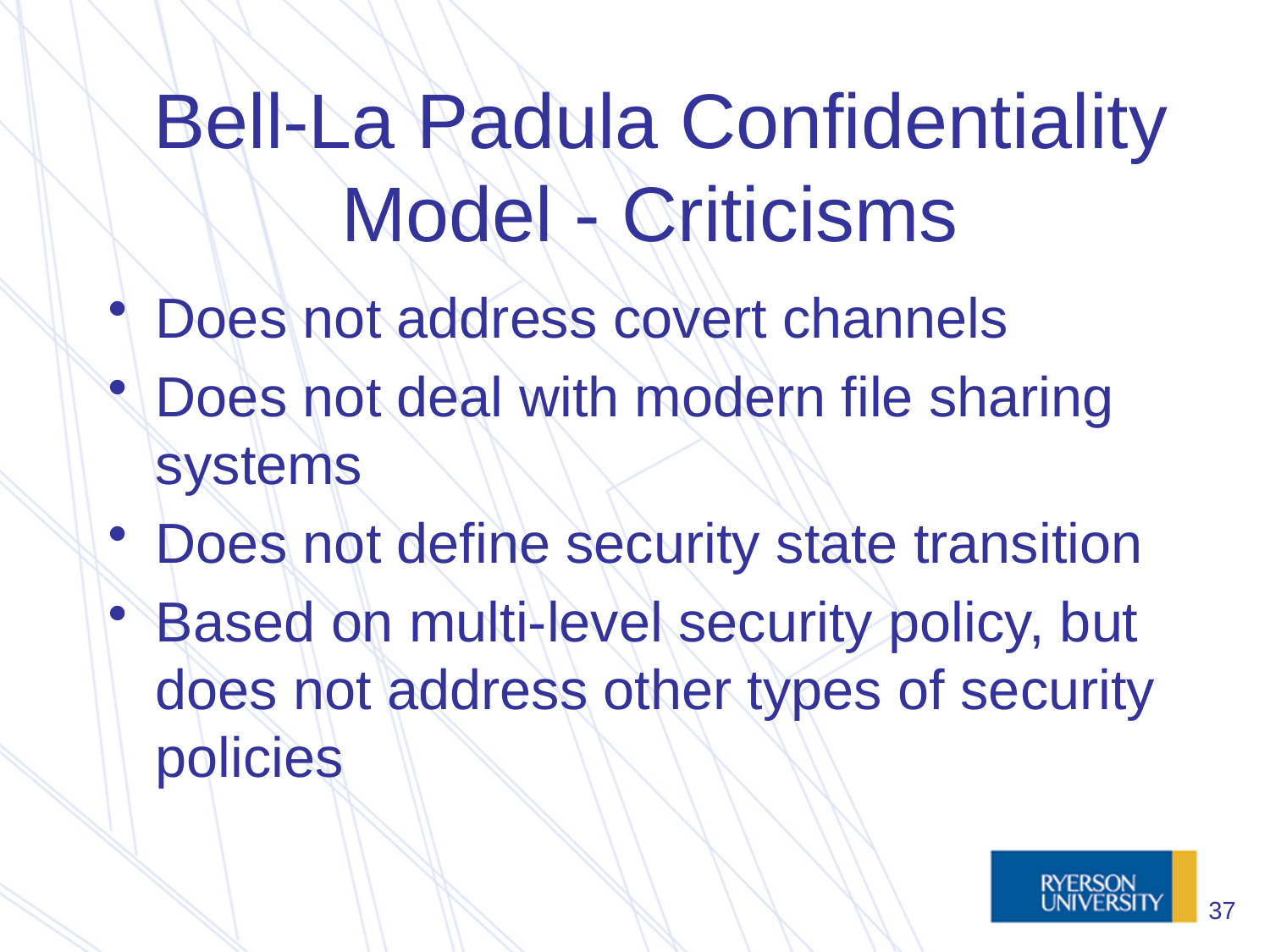

# Bell-La Padula Confidentiality Model - Criticisms
Does not address covert channels
Does not deal with modern file sharing systems
Does not define security state transition
Based on multi-level security policy, but does not address other types of security policies
37